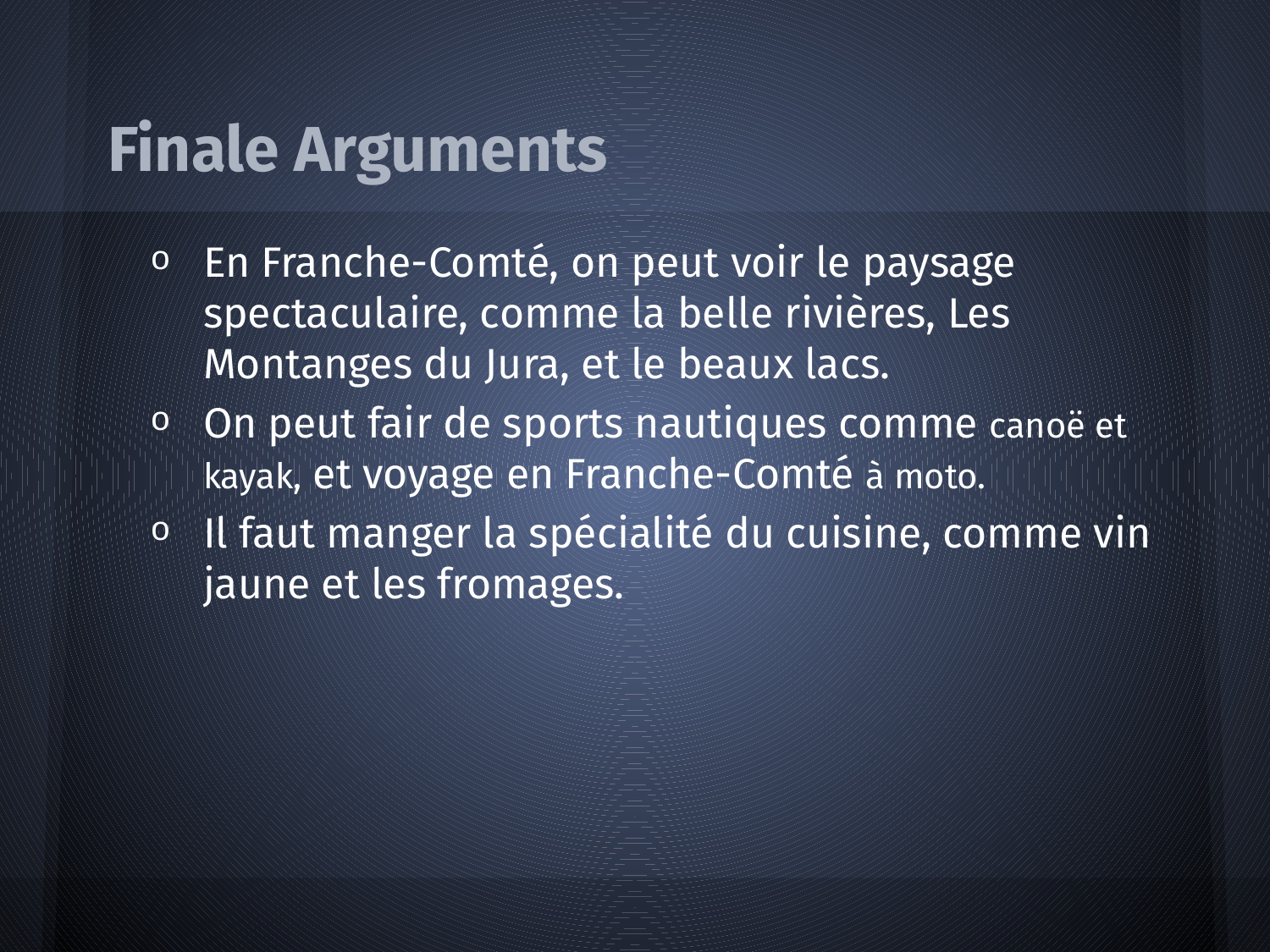

# Finale Arguments
En Franche-Comté, on peut voir le paysage spectaculaire, comme la belle rivières, Les Montanges du Jura, et le beaux lacs.
On peut fair de sports nautiques comme canoë et kayak, et voyage en Franche-Comté à moto.
Il faut manger la spécialité du cuisine, comme vin jaune et les fromages.